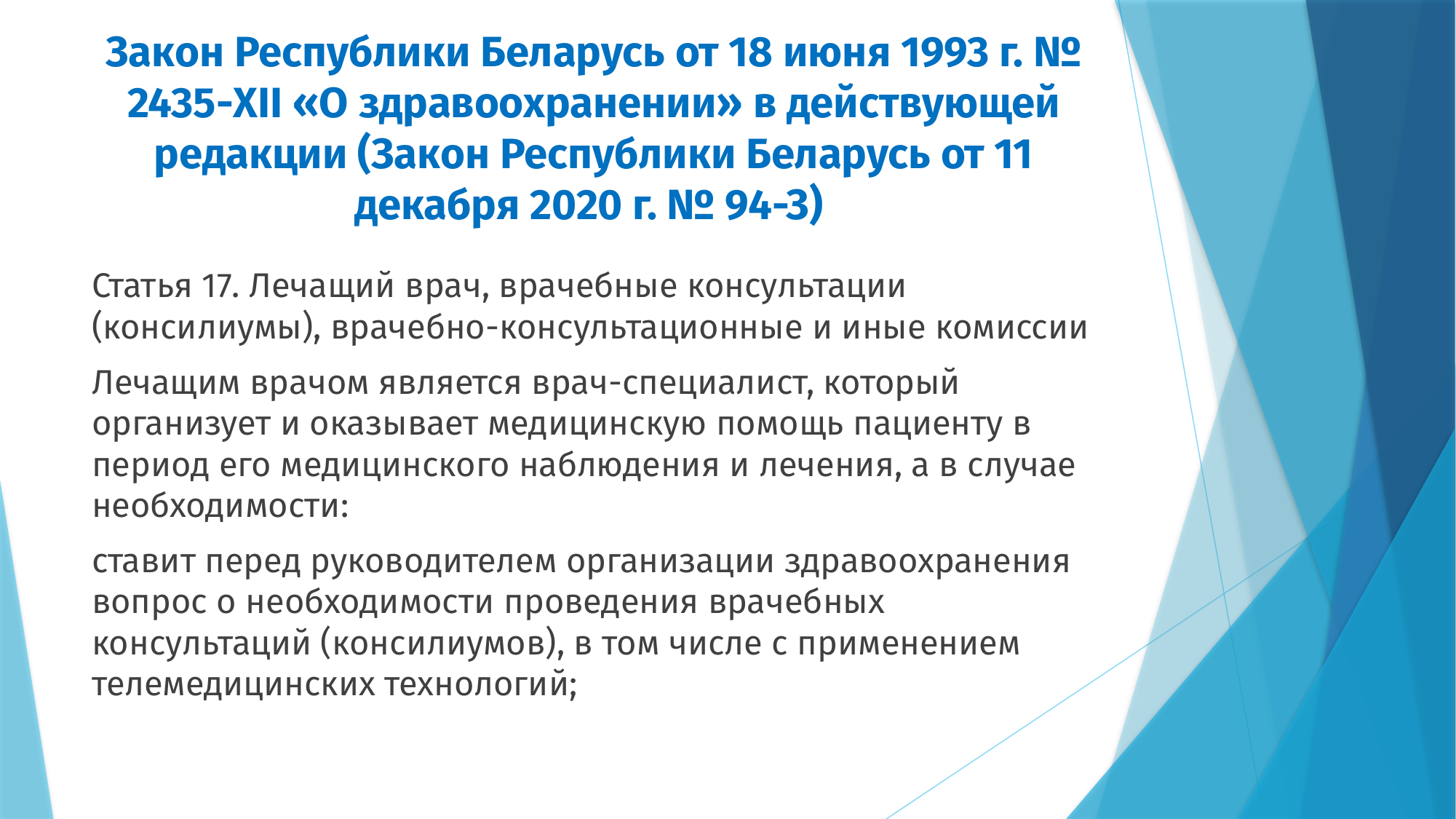

# Закон Республики Беларусь от 18 июня 1993 г. № 2435-XII «О здравоохранении» в действующей редакции (Закон Республики Беларусь от 11 декабря 2020 г. № 94-З)
Статья 17. Лечащий врач, врачебные консультации (консилиумы), врачебно-консультационные и иные комиссии
Лечащим врачом является врач-специалист, который организует и оказывает медицинскую помощь пациенту в период его медицинского наблюдения и лечения, а в случае необходимости:
ставит перед руководителем организации здравоохранения вопрос о необходимости проведения врачебных консультаций (консилиумов), в том числе с применением телемедицинских технологий;